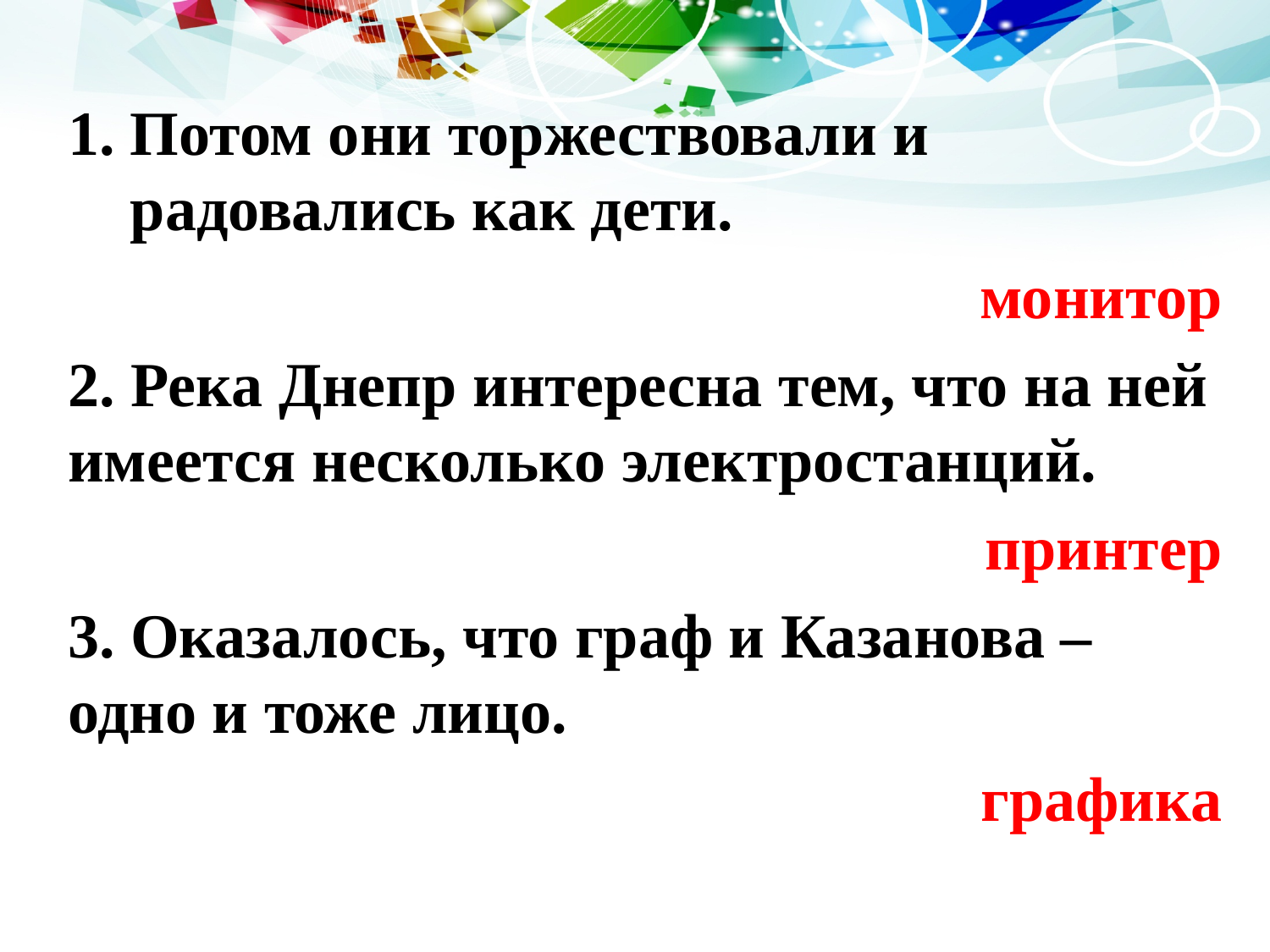

Потом они торжествовали и радовались как дети.
монитор
2. Река Днепр интересна тем, что на ней имеется несколько электростанций.
принтер
3. Оказалось, что граф и Казанова – одно и тоже лицо.
графика